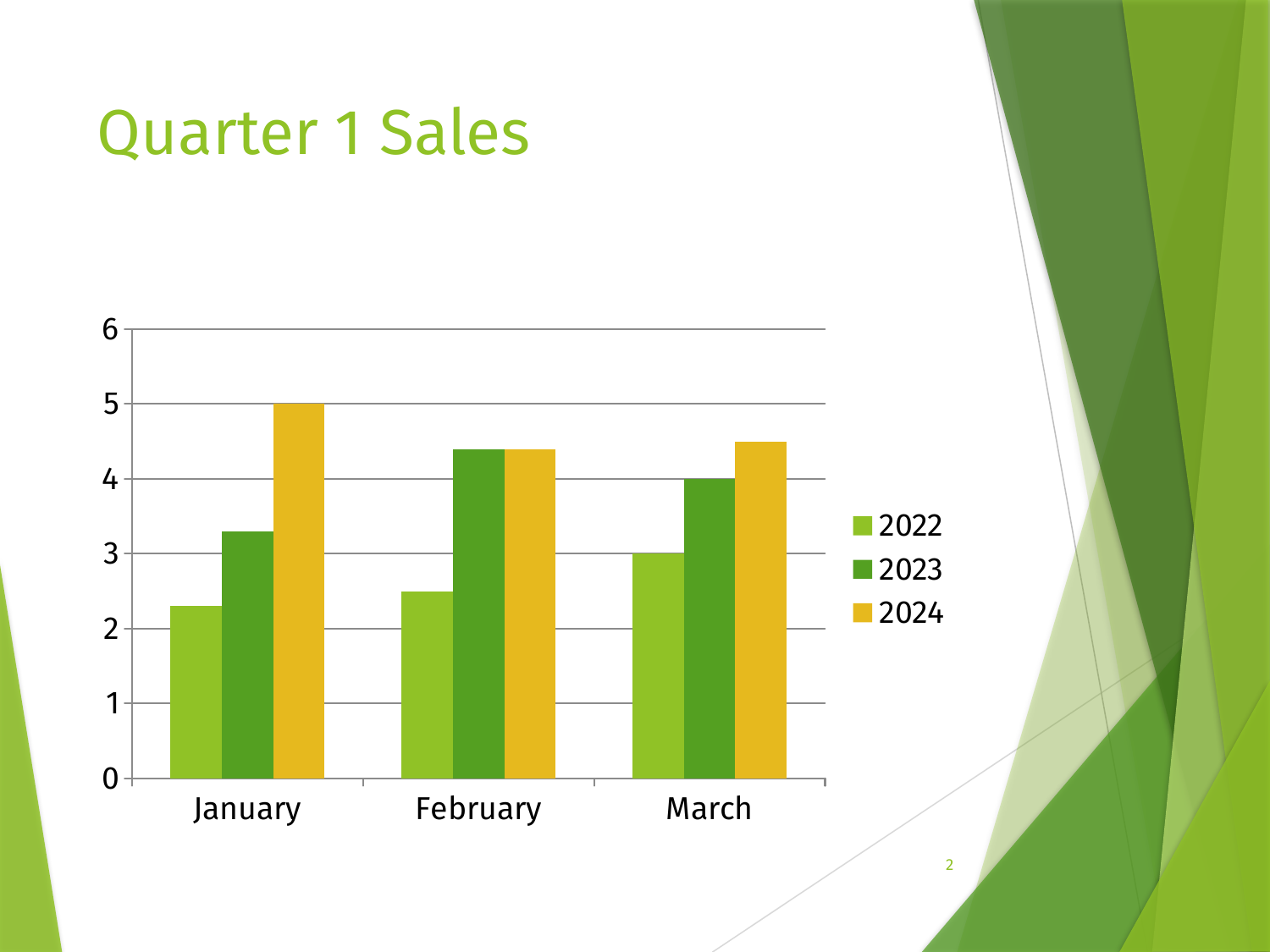

# Quarter 1 Sales

### Chart

| Category | 2022 | 2023 | 2024 |
|---|---|---|---|
| January | 2.3 | 3.3 | 5.0 |
| February | 2.5 | 4.4 | 4.4 |
| March | 3.0 | 4.0 | 4.5 |
2